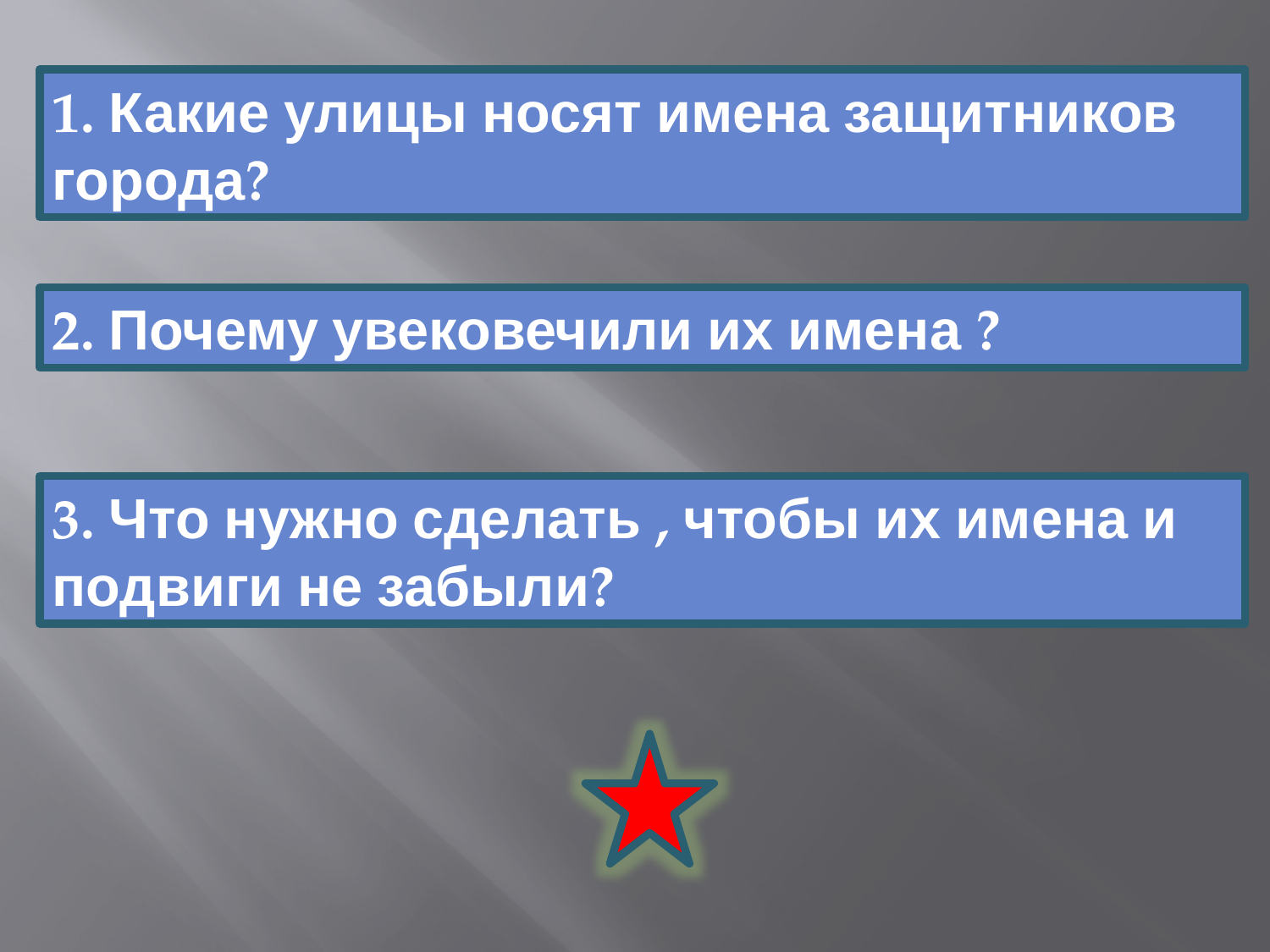

1. Какие улицы носят имена защитников города?
2. Почему увековечили их имена ?
3. Что нужно сделать , чтобы их имена и подвиги не забыли?